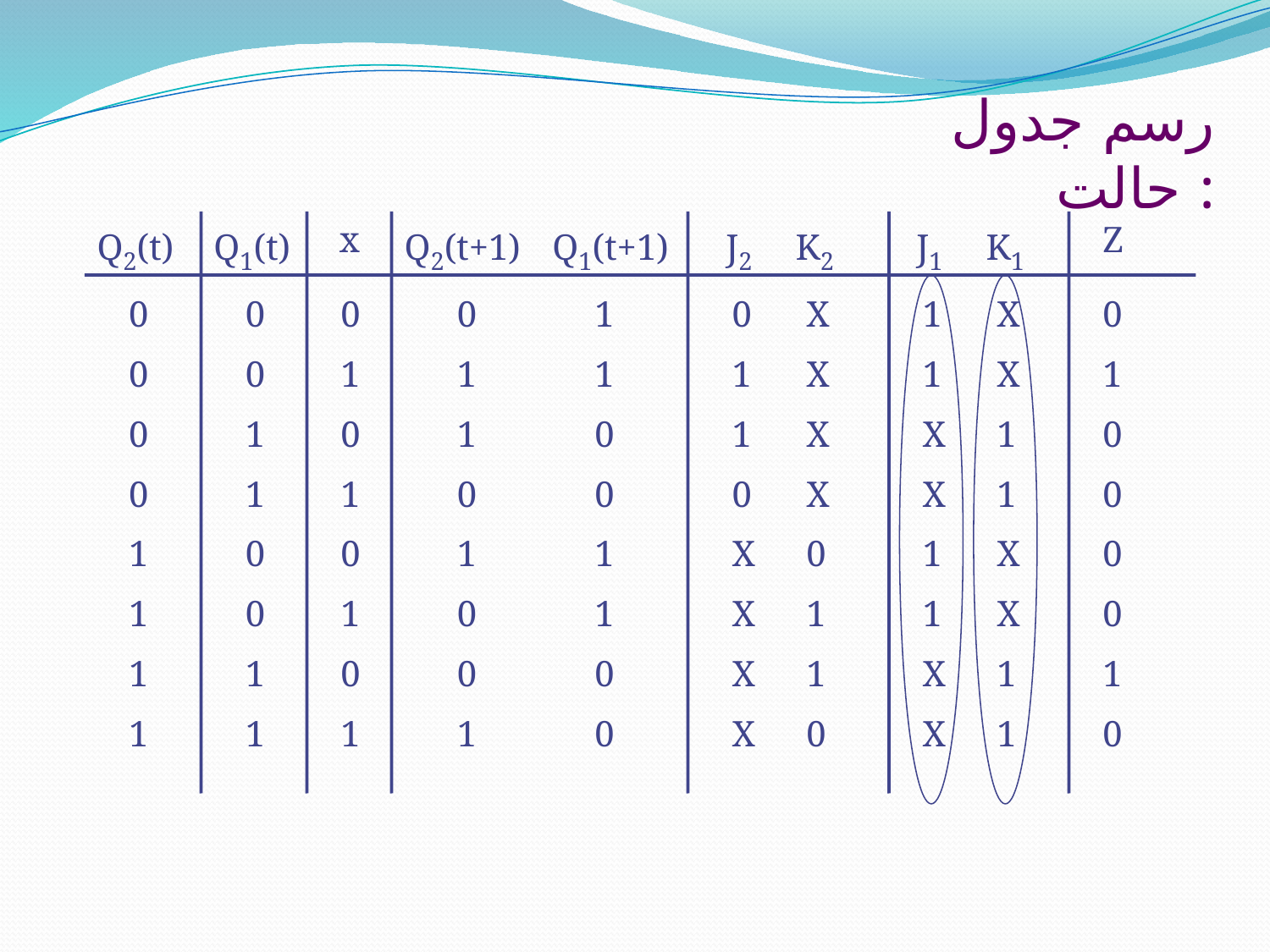

رسم جدول حالت :
Q2(t)

Q1(t)

x

Q2(t+1)
Q1(t+1)

J2
K2

J1
K1

Z

0
0
0
0
1
1
1
1
0
0
1
1
0
0
1
1
0
1
0
1
0
1
0
1
0
1
1
0
1
0
0
1
1
1
0
0
1
1
0
0
0
1
1
0
X
X
X
X
X
X
X
X
0
1
1
0
1
1
X
X
1
1
X
X
X
X
1
1
X
X
1
1
0
1
0
0
0
0
1
0